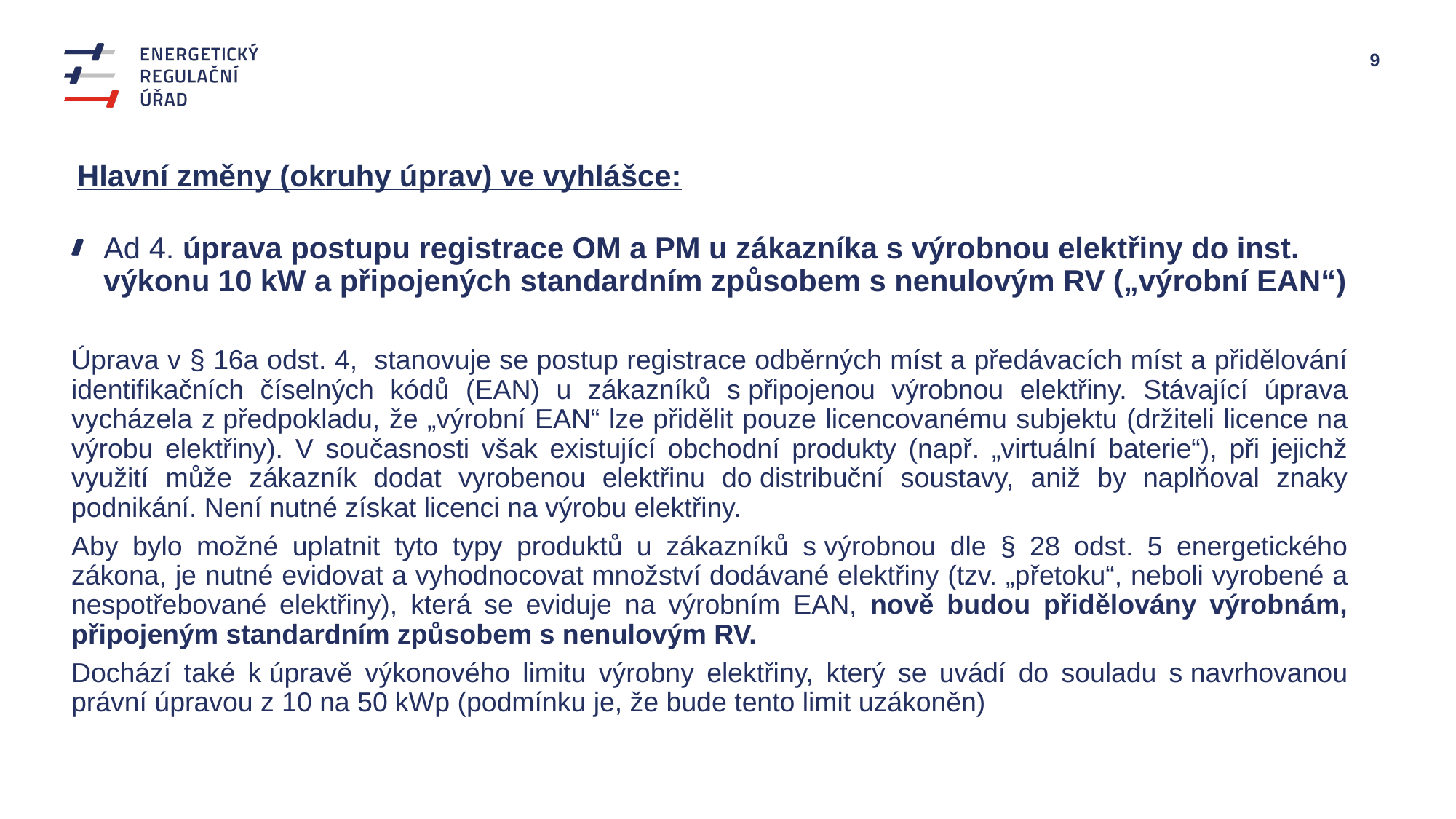

Hlavní změny (okruhy úprav) ve vyhlášce:
Ad 4. úprava postupu registrace OM a PM u zákazníka s výrobnou elektřiny do inst. výkonu 10 kW a připojených standardním způsobem s nenulovým RV („výrobní EAN“)

Úprava v § 16a odst. 4,  stanovuje se postup registrace odběrných míst a předávacích míst a přidělování identifikačních číselných kódů (EAN) u zákazníků s připojenou výrobnou elektřiny. Stávající úprava vycházela z předpokladu, že „výrobní EAN“ lze přidělit pouze licencovanému subjektu (držiteli licence na výrobu elektřiny). V současnosti však existující obchodní produkty (např. „virtuální baterie“), při jejichž využití může zákazník dodat vyrobenou elektřinu do distribuční soustavy, aniž by naplňoval znaky podnikání. Není nutné získat licenci na výrobu elektřiny.
Aby bylo možné uplatnit tyto typy produktů u zákazníků s výrobnou dle § 28 odst. 5 energetického zákona, je nutné evidovat a vyhodnocovat množství dodávané elektřiny (tzv. „přetoku“, neboli vyrobené a nespotřebované elektřiny), která se eviduje na výrobním EAN, nově budou přidělovány výrobnám, připojeným standardním způsobem s nenulovým RV.
Dochází také k úpravě výkonového limitu výrobny elektřiny, který se uvádí do souladu s navrhovanou právní úpravou z 10 na 50 kWp (podmínku je, že bude tento limit uzákoněn)